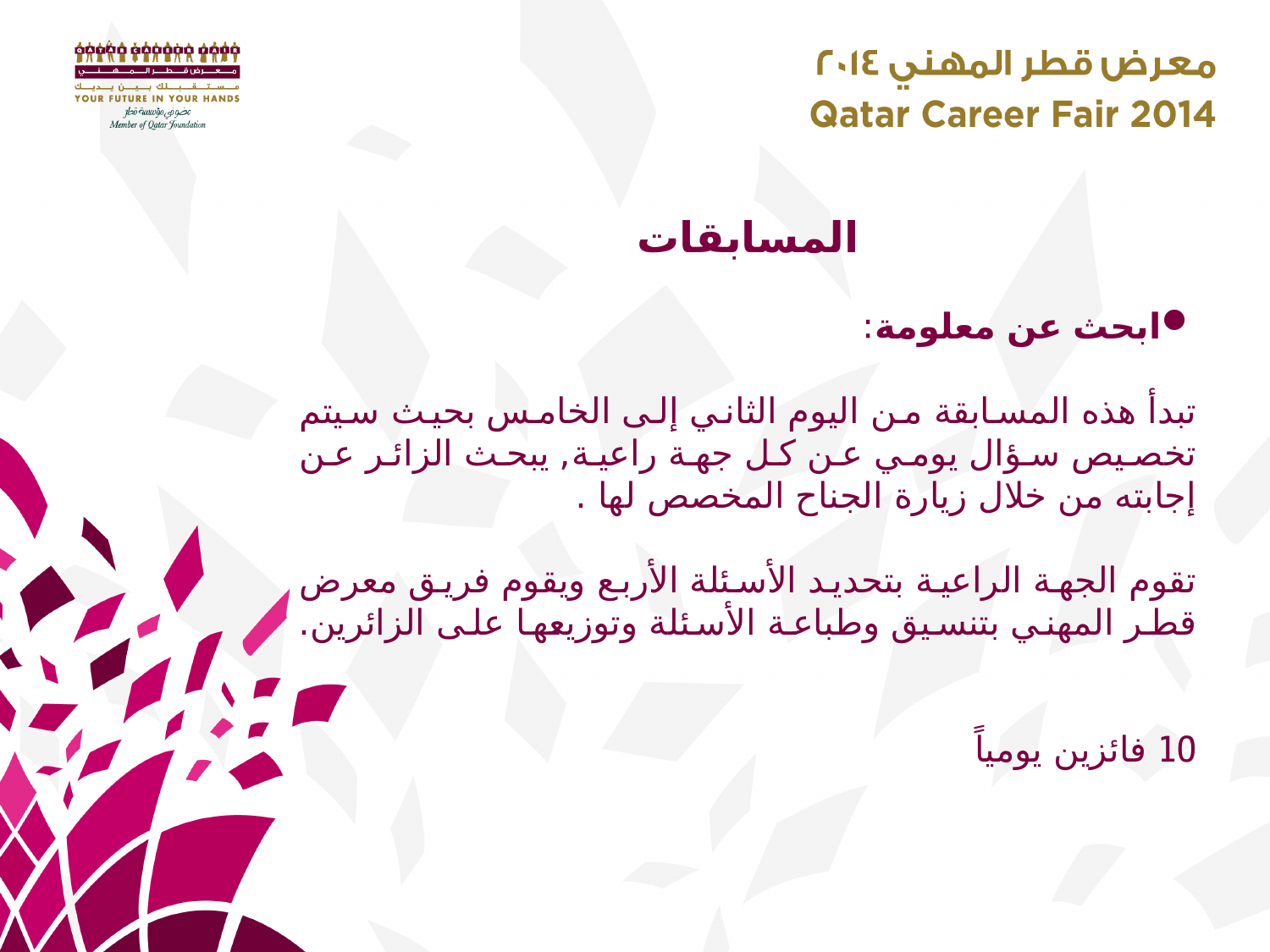

المسابقات

ابحث عن معلومة:

تبدأ هذه المسابقة من اليوم الثاني إلى الخامس بحيث سيتم تخصيص سؤال يومي عن كل جهة راعية, يبحث الزائر عن إجابته من خلال زيارة الجناح المخصص لها .

تقوم الجهة الراعية بتحديد الأسئلة الأربع ويقوم فريق معرض قطر المهني بتنسيق وطباعة الأسئلة وتوزيعها على الزائرين.
10 فائزين يومياً